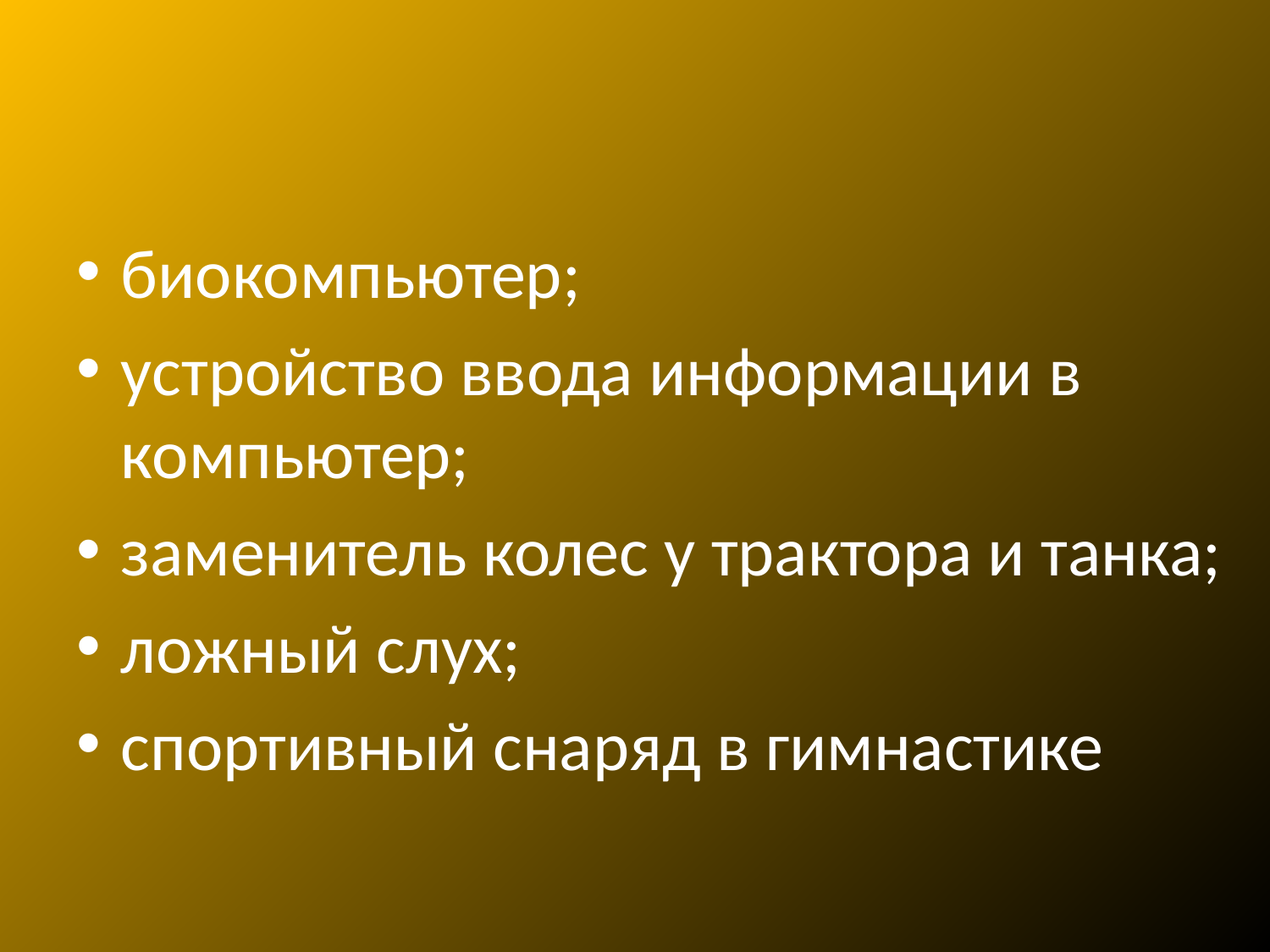

#
биокомпьютер;
устройство ввода информации в компьютер;
заменитель колес у трактора и танка;
ложный слух;
спортивный снаряд в гимнастике